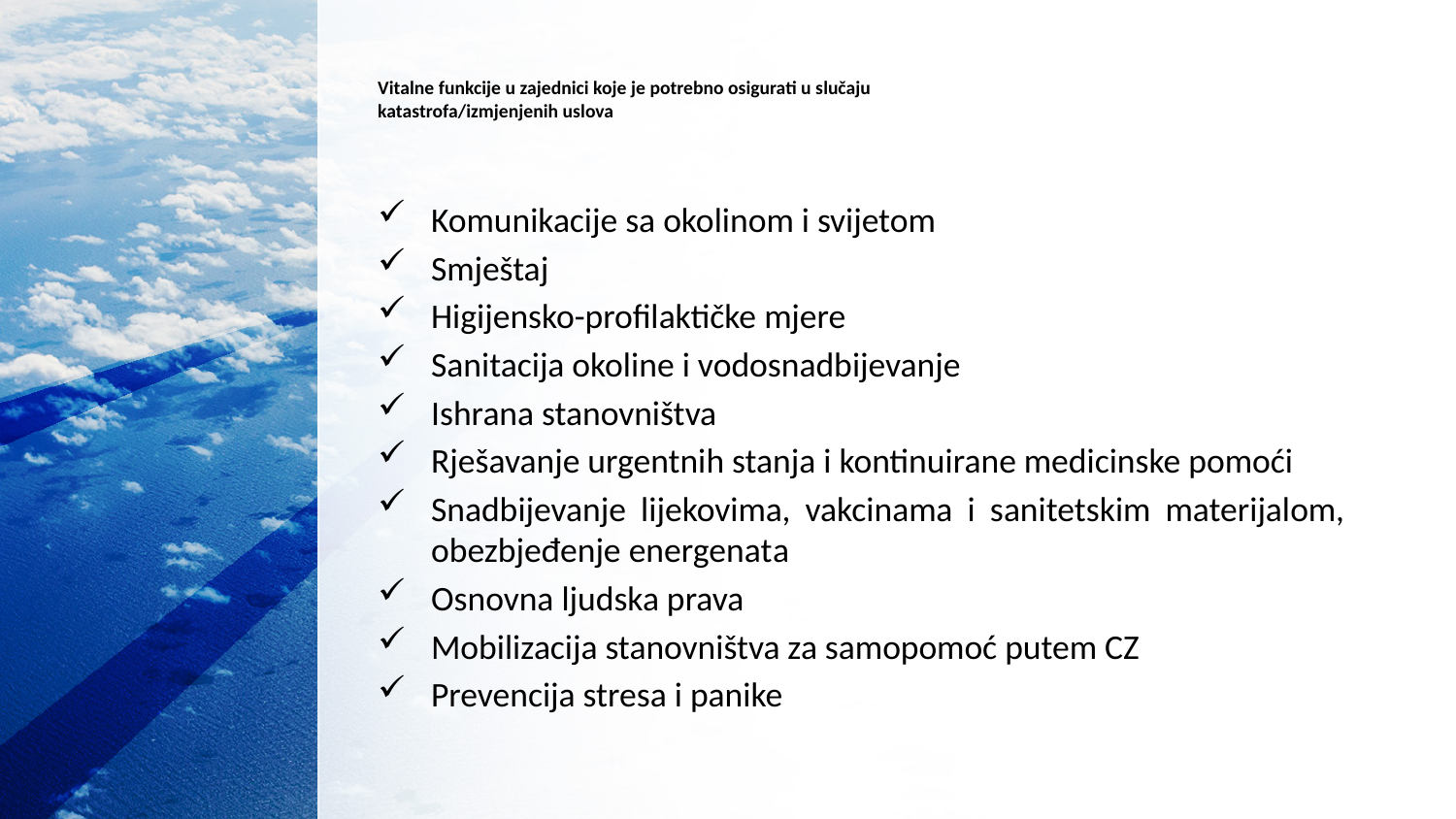

# Vitalne funkcije u zajednici koje je potrebno osigurati u slučaju katastrofa/izmjenjenih uslova
Komunikacije sa okolinom i svijetom
Smještaj
Higijensko-profilaktičke mjere
Sanitacija okoline i vodosnadbijevanje
Ishrana stanovništva
Rješavanje urgentnih stanja i kontinuirane medicinske pomoći
Snadbijevanje lijekovima, vakcinama i sanitetskim materijalom, obezbjeđenje energenata
Osnovna ljudska prava
Mobilizacija stanovništva za samopomoć putem CZ
Prevencija stresa i panike